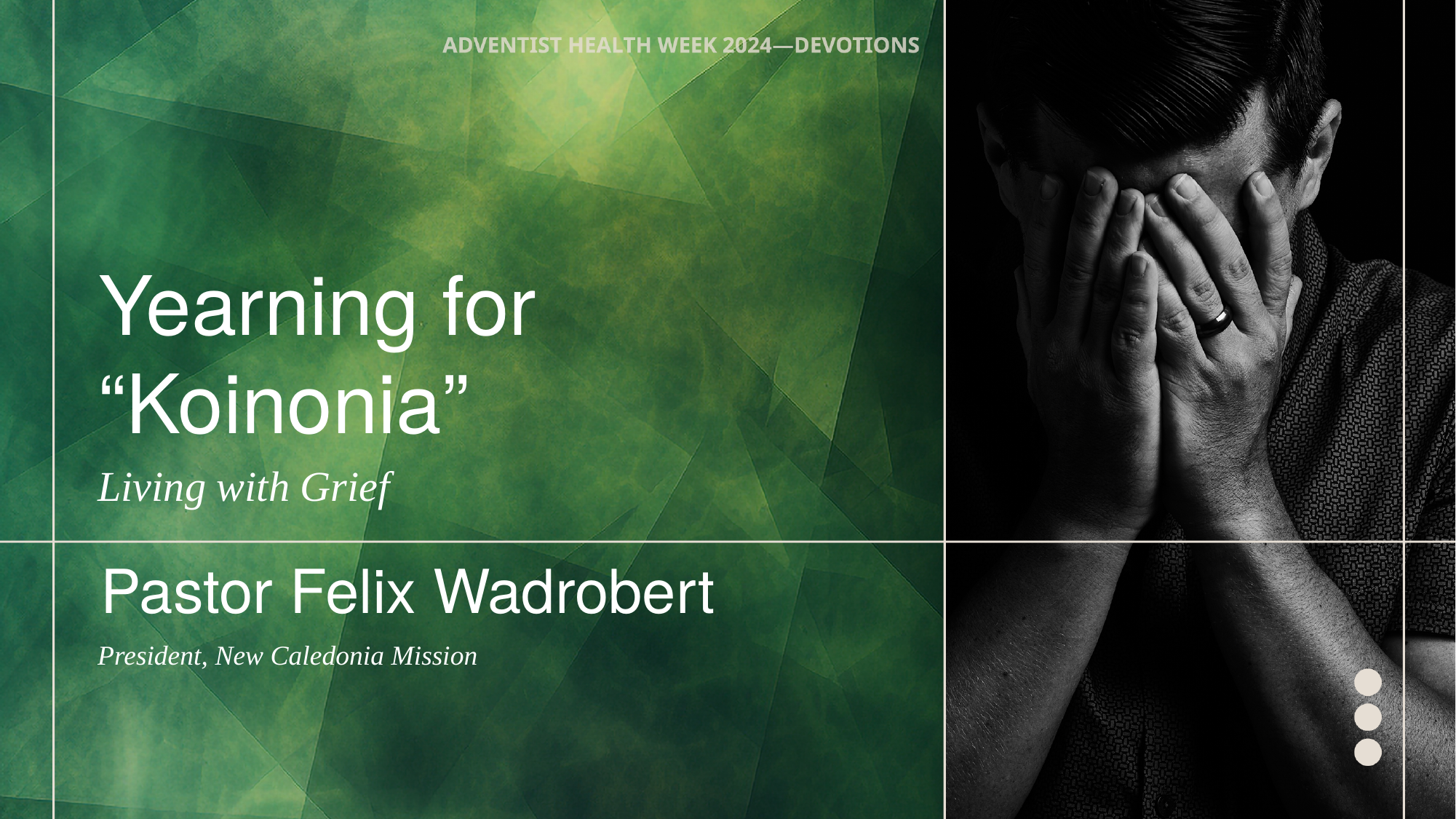

Yearning for
“Koinonia”
Living with Grief
Pastor Felix Wadrobert
President, New Caledonia Mission